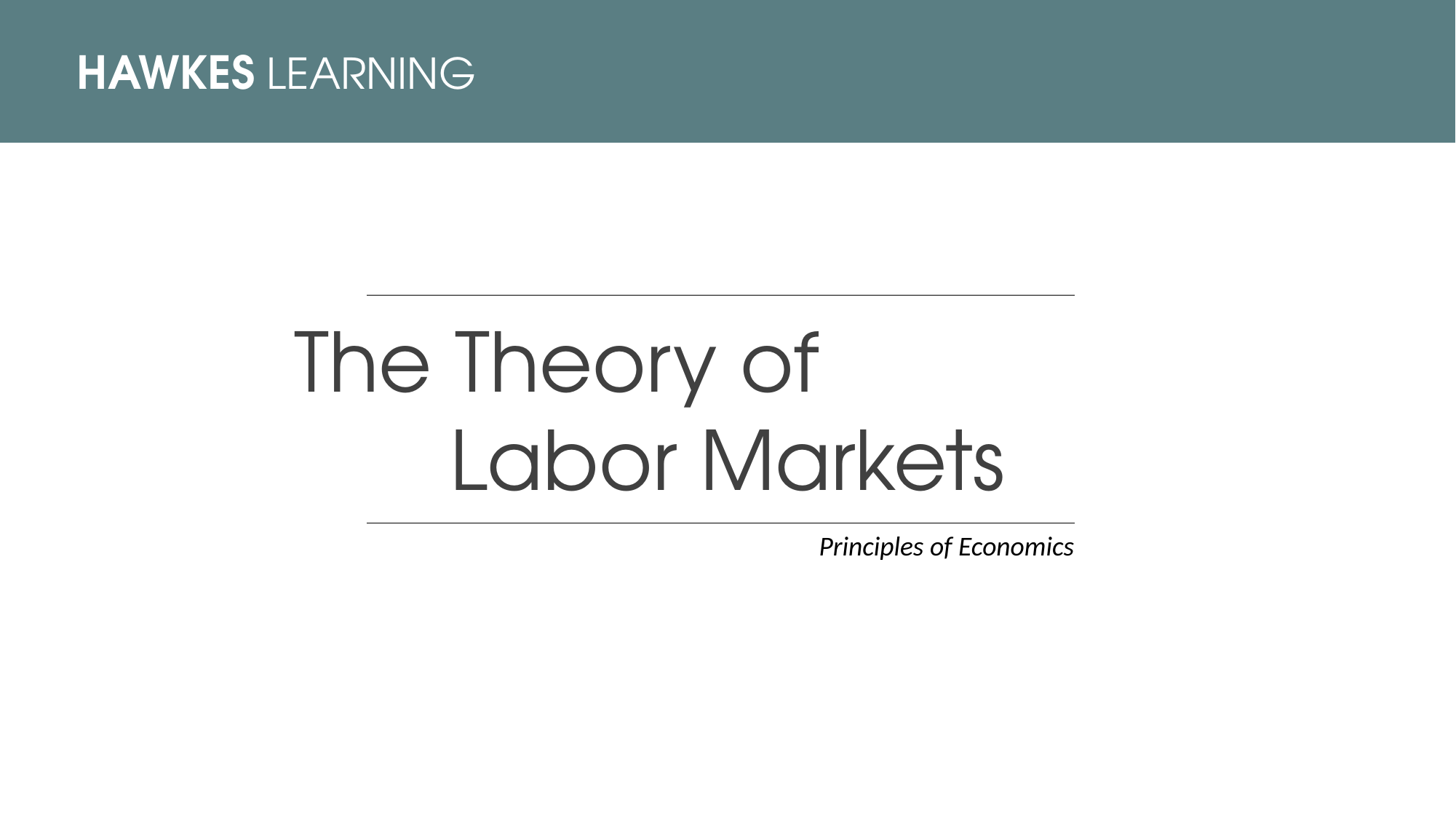

HAWKES LEARNING
The Theory of                Labor Markets
Principles of Economics